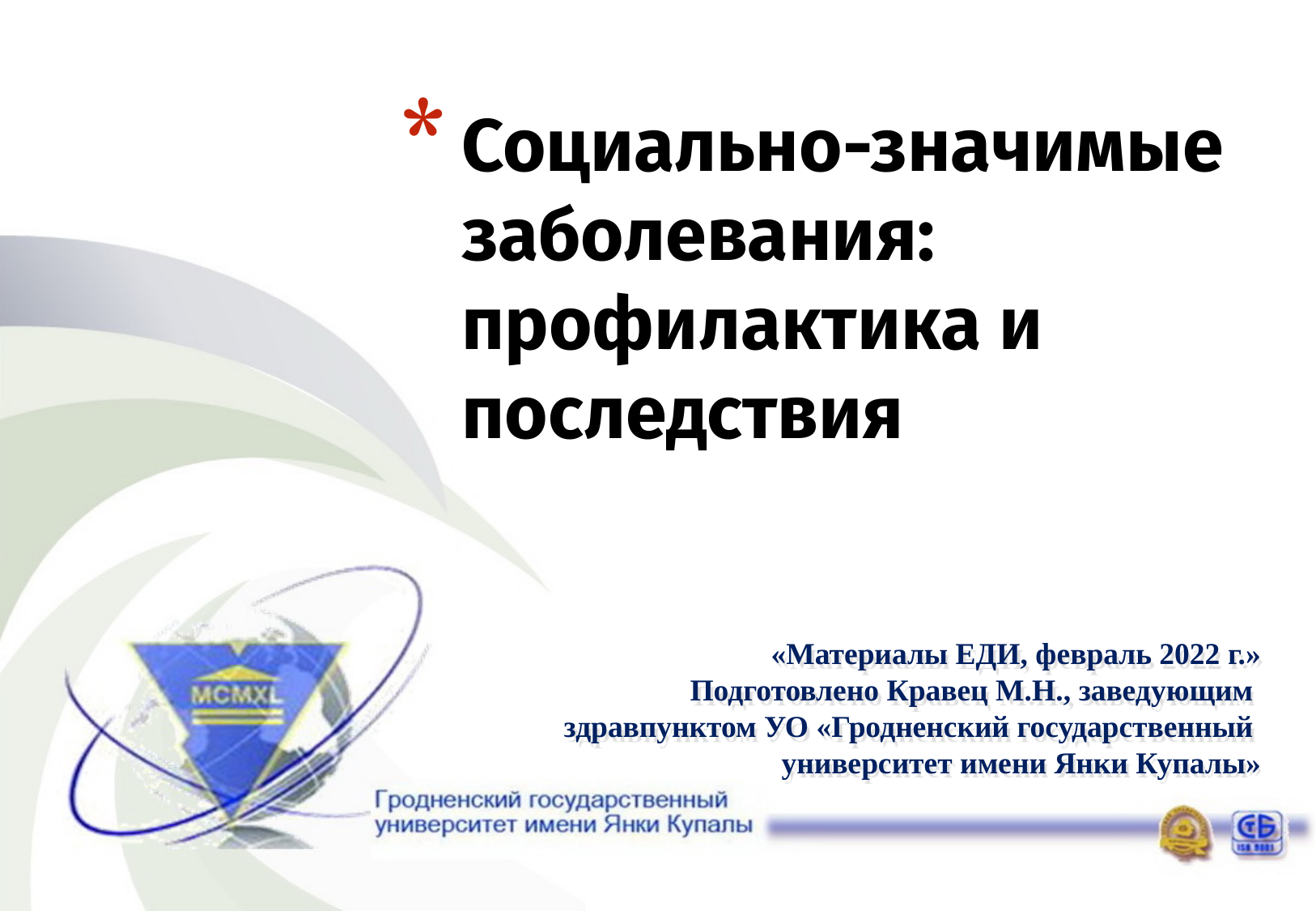

# Социально-значимые заболевания: профилактика и последствия

«Материалы ЕДИ, февраль 2022 г.»
Подготовлено Кравец М.Н., заведующим
здравпунктом УО «Гродненский государственный
университет имени Янки Купалы»